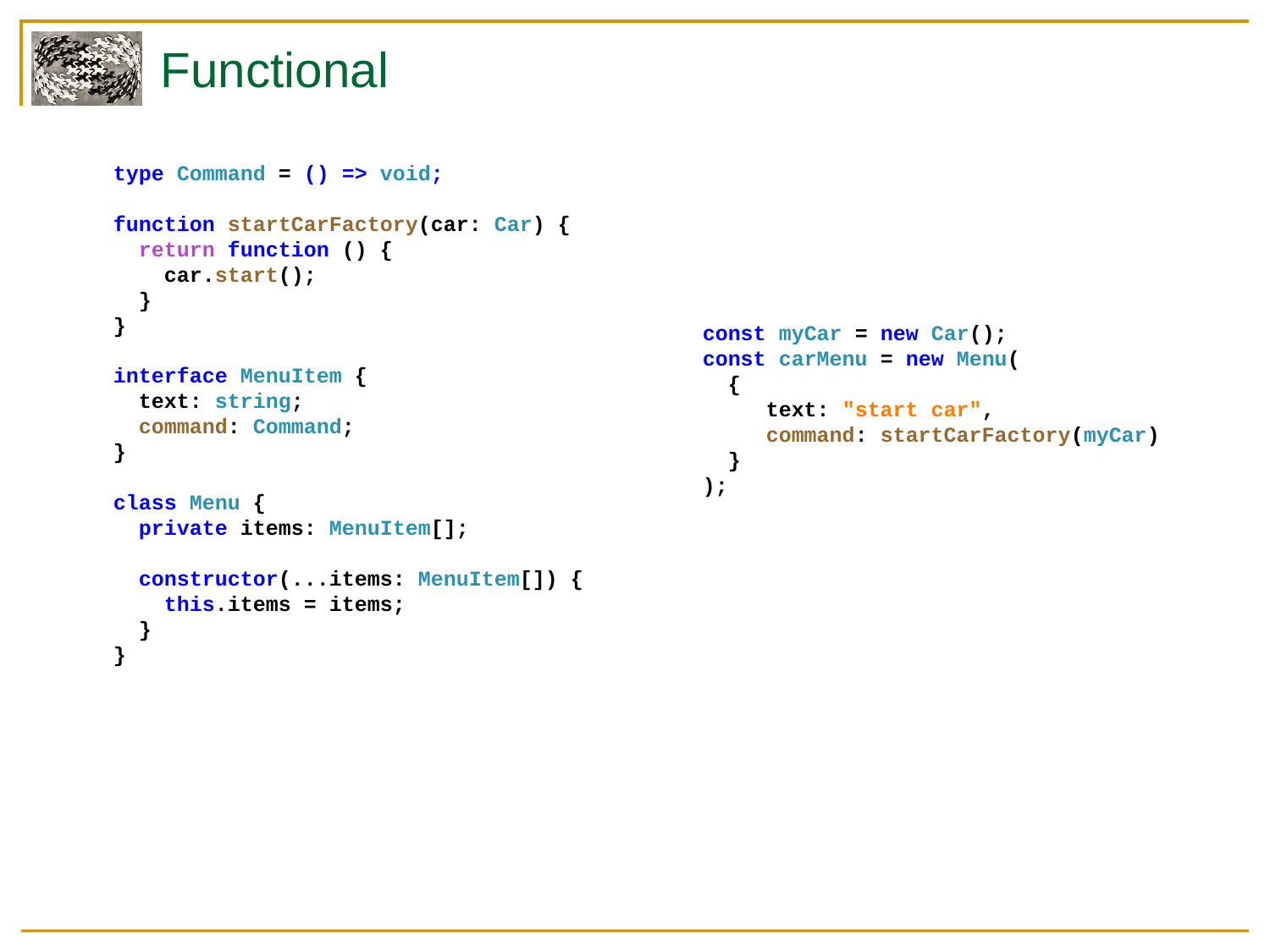

# Functional
type Command = () => void;
function startCarFactory(car: Car) {
  return function () {
    car.start();
  }
}
interface MenuItem {
  text: string;
  command: Command;
}
class Menu {
  private items: MenuItem[];
  constructor(...items: MenuItem[]) {
    this.items = items;
  }
}

const myCar = new Car();
const carMenu = new Menu(
  {
     text: "start car",
     command: startCarFactory(myCar)
  }
);